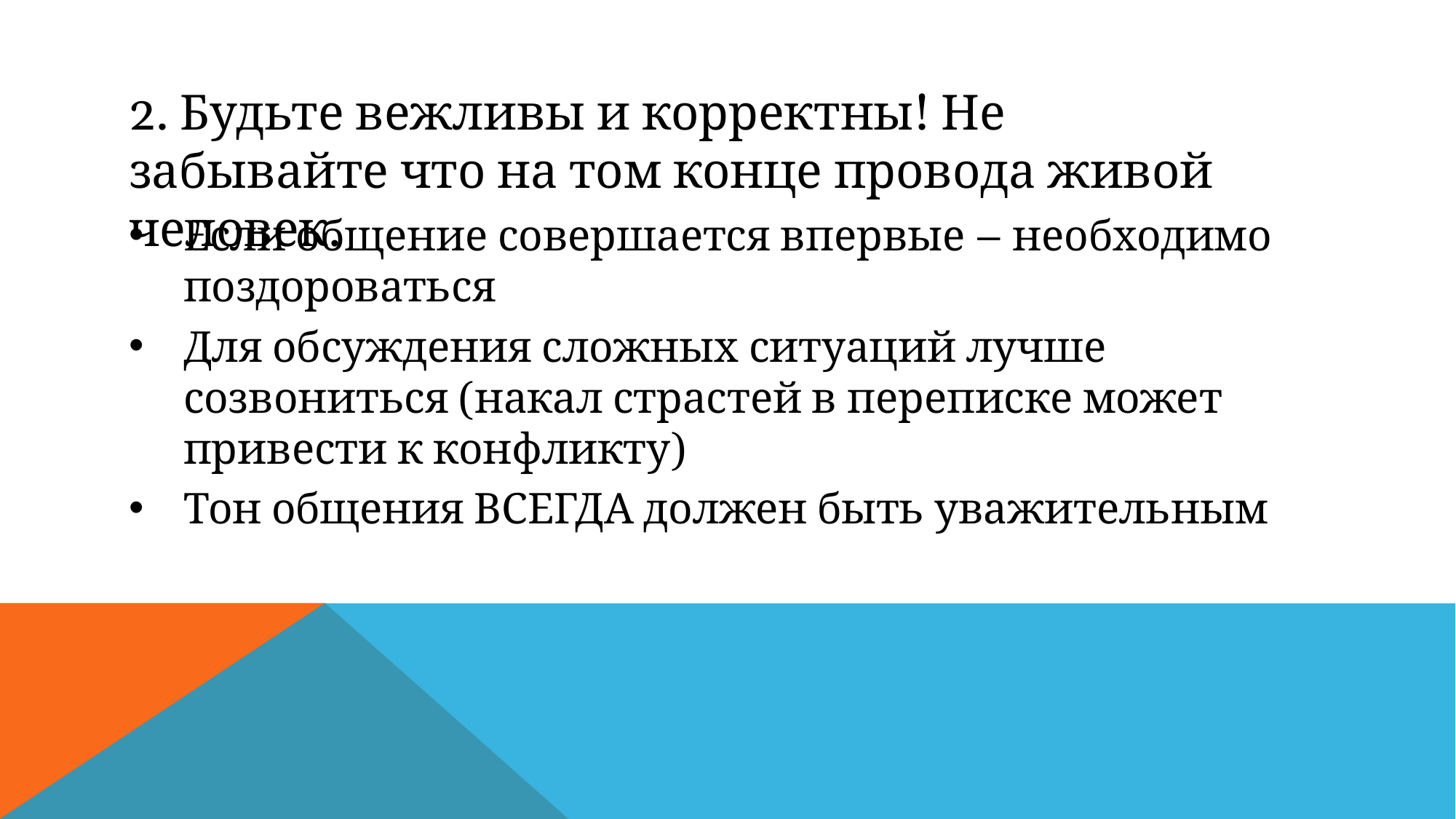

2. Будьте вежливы и корректны! Не забывайте что на том конце провода живой человек.
Если общение совершается впервые – необходимо поздороваться
Для обсуждения сложных ситуаций лучше созвониться (накал страстей в переписке может привести к конфликту)
Тон общения ВСЕГДА должен быть уважительным